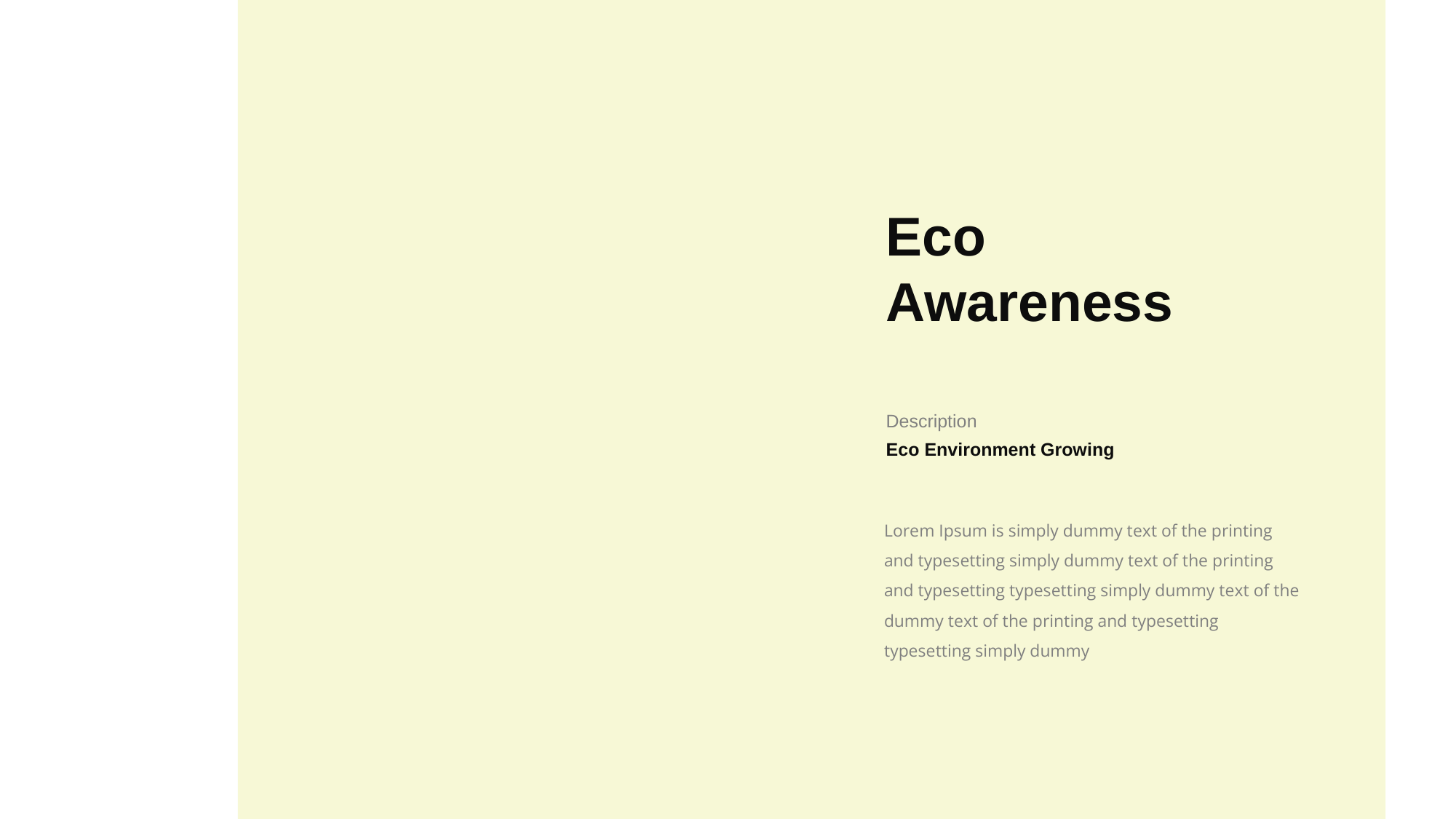

Eco
Awareness
Description
Eco Environment Growing
Lorem Ipsum is simply dummy text of the printing and typesetting simply dummy text of the printing and typesetting typesetting simply dummy text of the dummy text of the printing and typesetting typesetting simply dummy